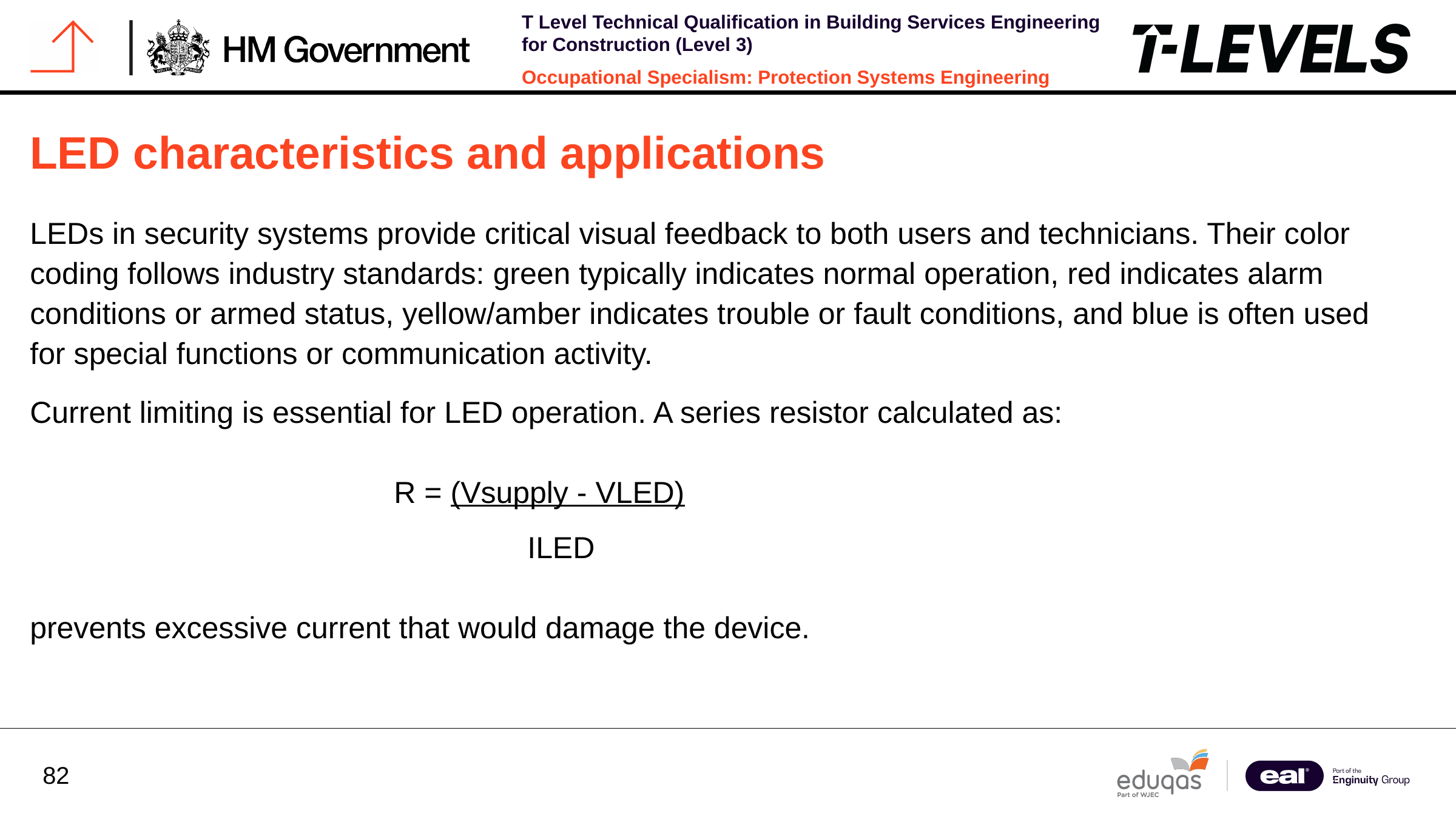

LED characteristics and applications
LEDs in security systems provide critical visual feedback to both users and technicians. Their color coding follows industry standards: green typically indicates normal operation, red indicates alarm conditions or armed status, yellow/amber indicates trouble or fault conditions, and blue is often used for special functions or communication activity.
Current limiting is essential for LED operation. A series resistor calculated as:
				R = (Vsupply - VLED)
					     ILED
prevents excessive current that would damage the device.